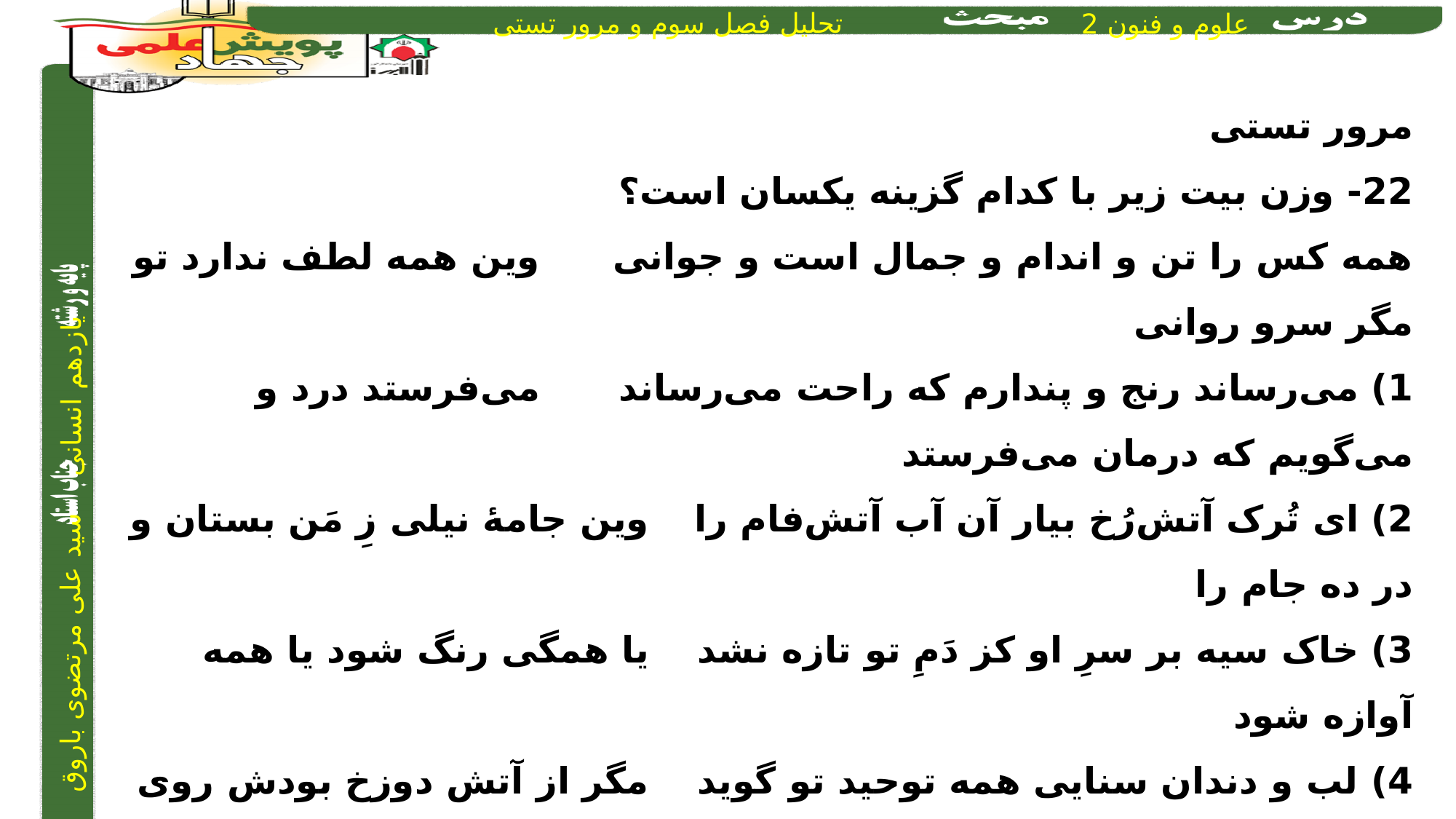

مرور تستی
22- وزن بیت زیر با کدام گزینه یکسان است؟
همه کس را تن و اندام و جمال است و جوانی	 	وین همه لطف ندارد تو مگر سرو روانی
1) می‌رساند رنج و پندارم که راحت می‌رساند	 	می‌فرستد درد و می‌گویم که درمان می‌فرستد
2) ای تُرک آتش‌رُخ بیار آن آب آتش‌فام را	 	وین جامۀ نیلی زِ مَن بستان و در ده جام را
3) خاک سیه بر سرِ او کز دَمِ تو تازه نشد	 	یا همگی رنگ شود یا همه آوازه شود
4) ‌لب و دندان سنایی همه توحید تو گوید		مگر از آتش دوزخ بودش روی رهایی

4